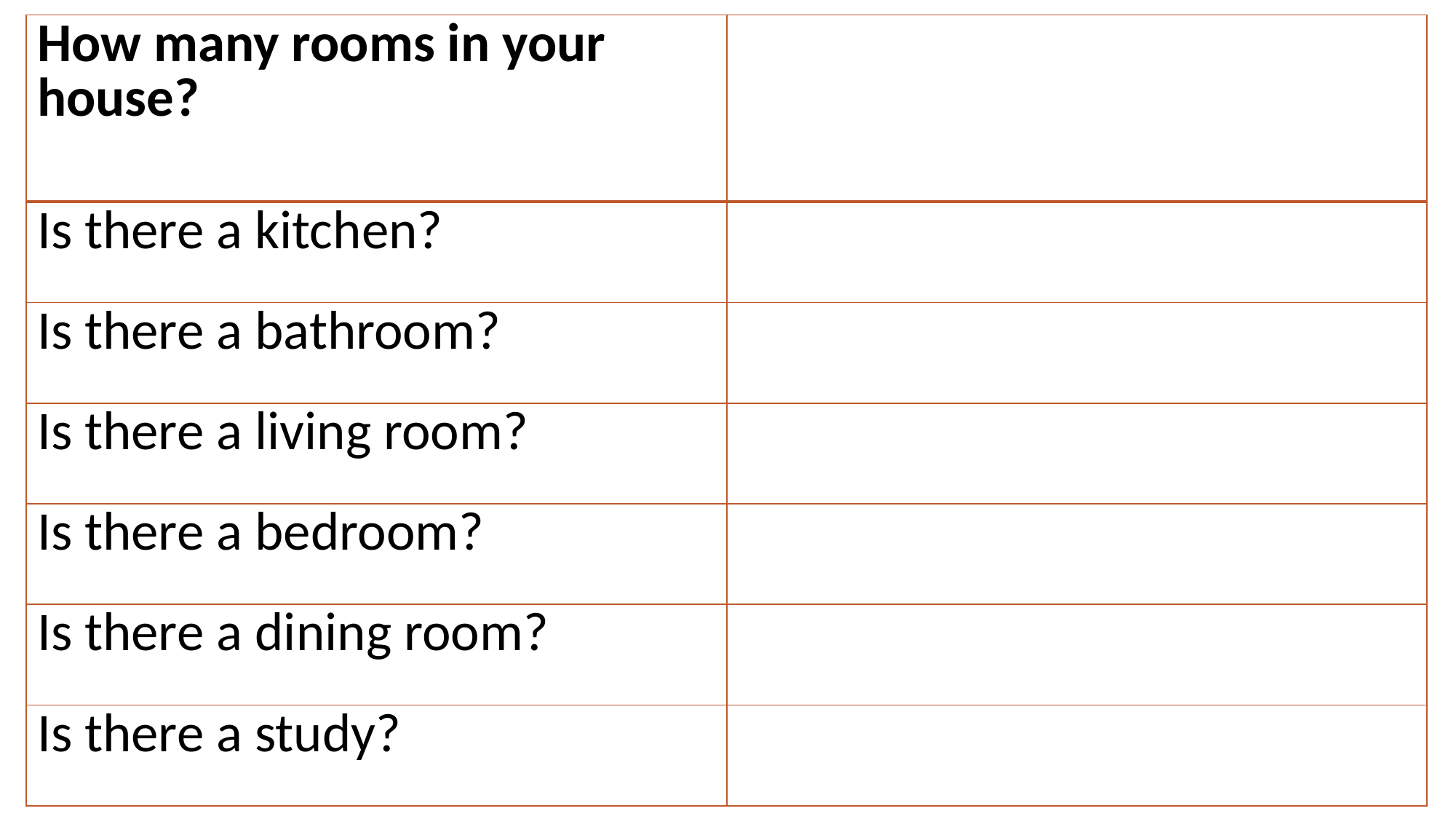

| How many rooms in your house? |  |
| --- | --- |
| Is there a kitchen? |  |
| Is there a bathroom? |  |
| Is there a living room? |  |
| Is there a bedroom? |  |
| Is there a dining room? |  |
| Is there a study? |  |